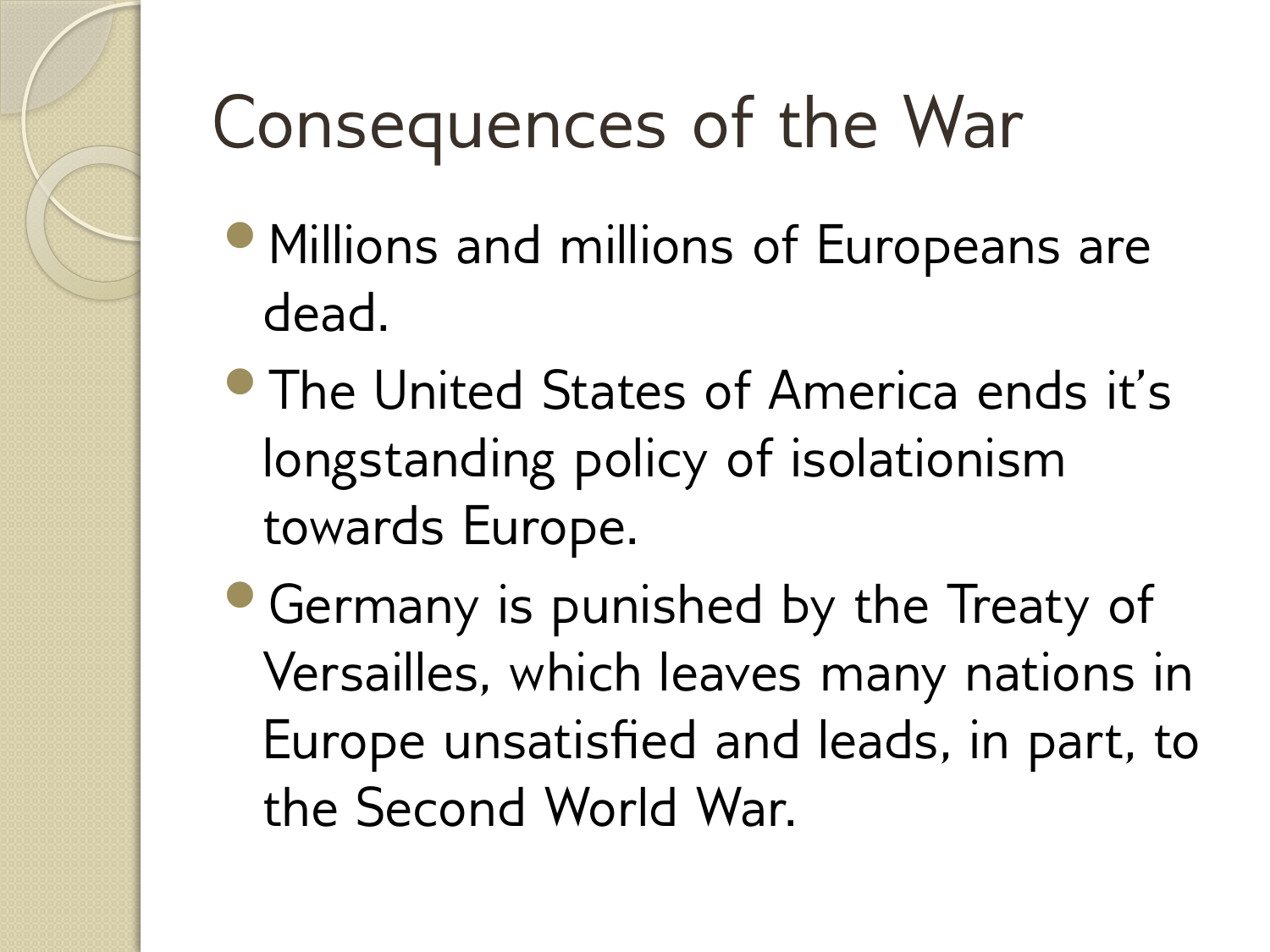

# Consequences of the War
Millions and millions of Europeans are dead.
The United States of America ends it’s longstanding policy of isolationism towards Europe.
Germany is punished by the Treaty of Versailles, which leaves many nations in Europe unsatisfied and leads, in part, to the Second World War.